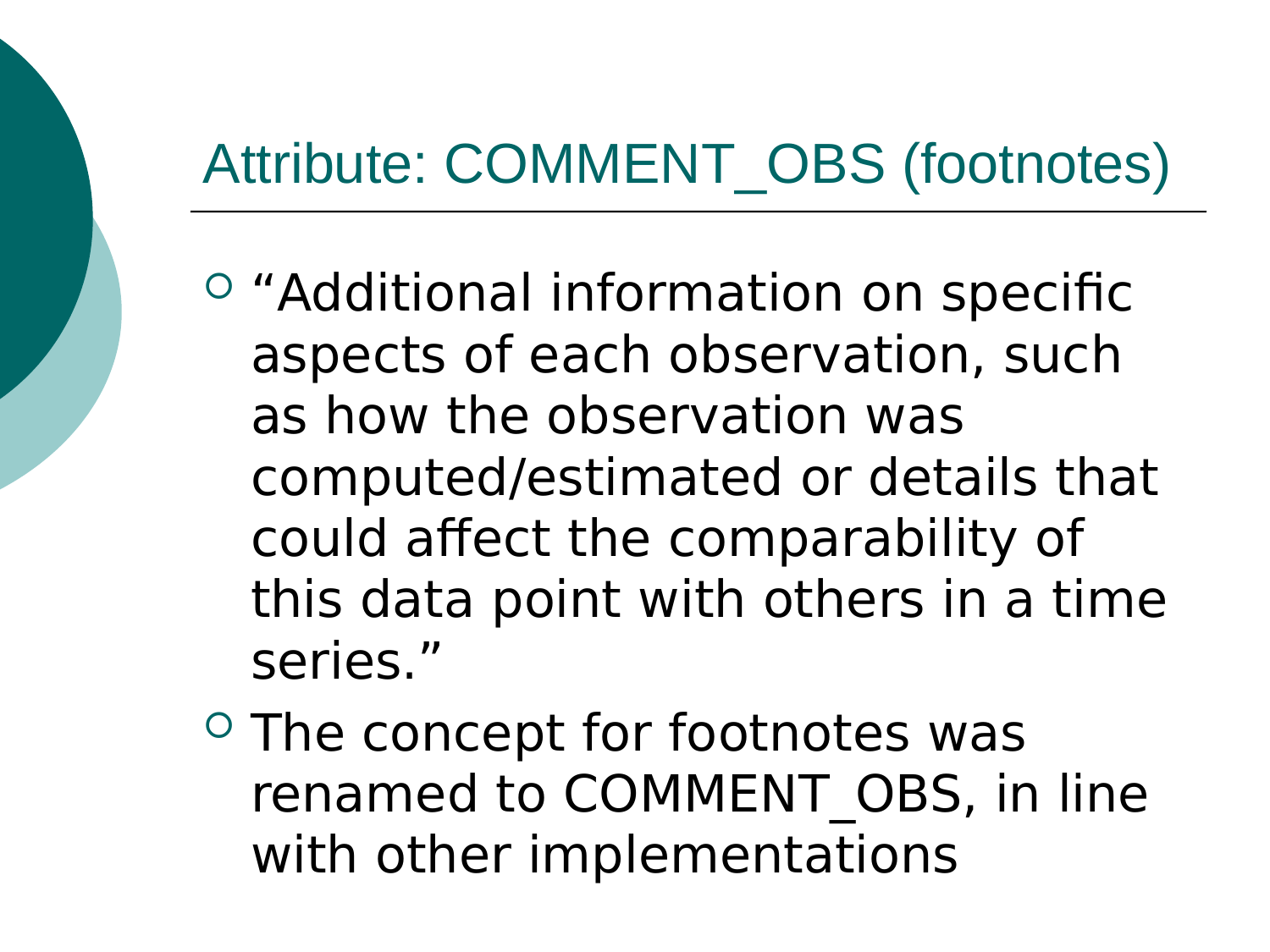

# Attribute: COMMENT_OBS (footnotes)
“Additional information on specific aspects of each observation, such as how the observation was computed/estimated or details that could affect the comparability of this data point with others in a time series.”
The concept for footnotes was renamed to COMMENT_OBS, in line with other implementations